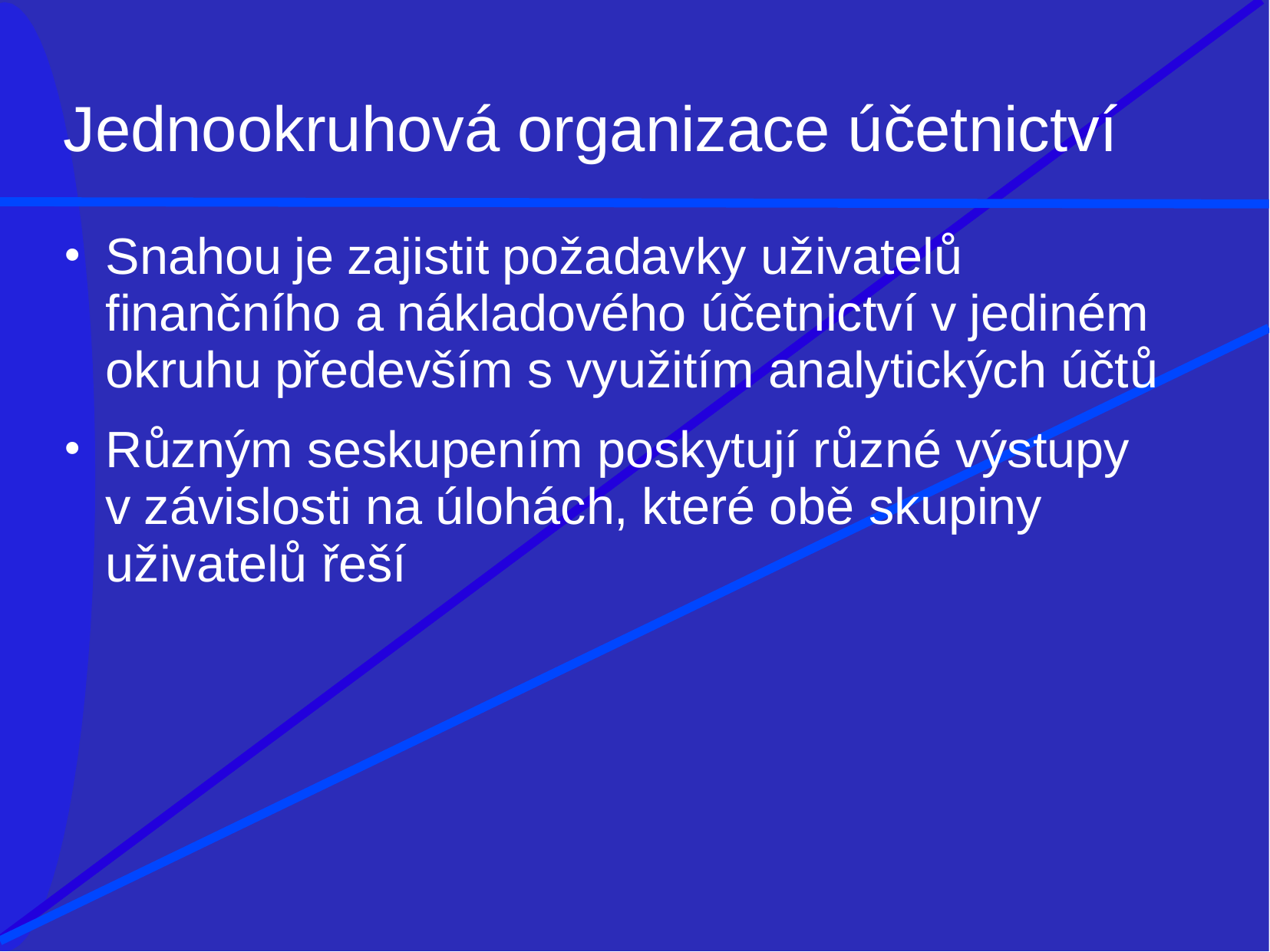

# Jednookruhová organizace účetnictví
Snahou je zajistit požadavky uživatelů finančního a nákladového účetnictví v jediném okruhu především s využitím analytických účtů
Různým seskupením poskytují různé výstupy v závislosti na úlohách, které obě skupiny uživatelů řeší